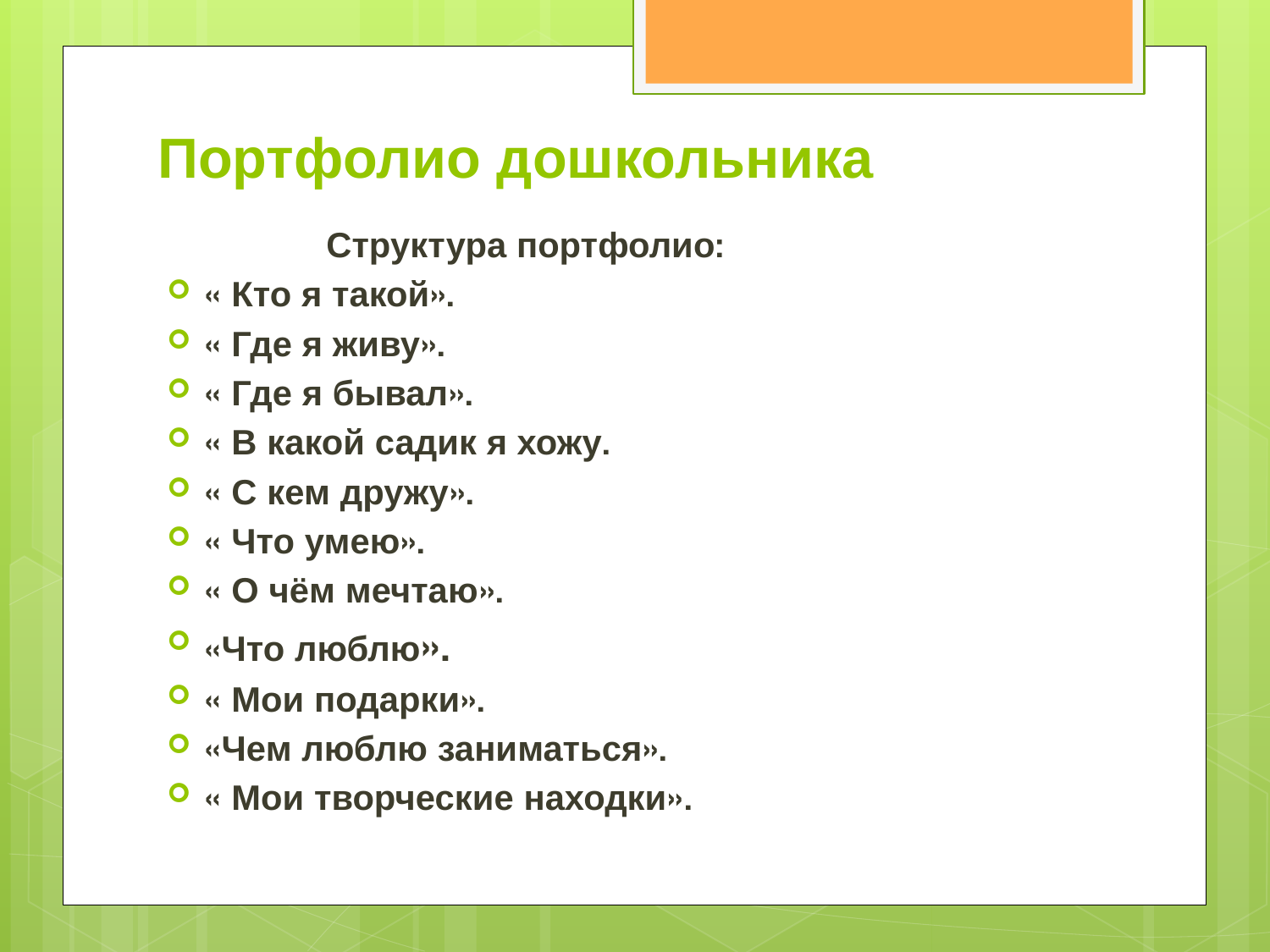

# Портфолио дошкольника
                Структура портфолио:
« Кто я такой».
« Где я живу».
« Где я бывал».
« В какой садик я хожу.
« С кем дружу».
« Что умею».
« О чём мечтаю».
«Что люблю».
« Мои подарки».
«Чем люблю заниматься».
« Мои творческие находки».